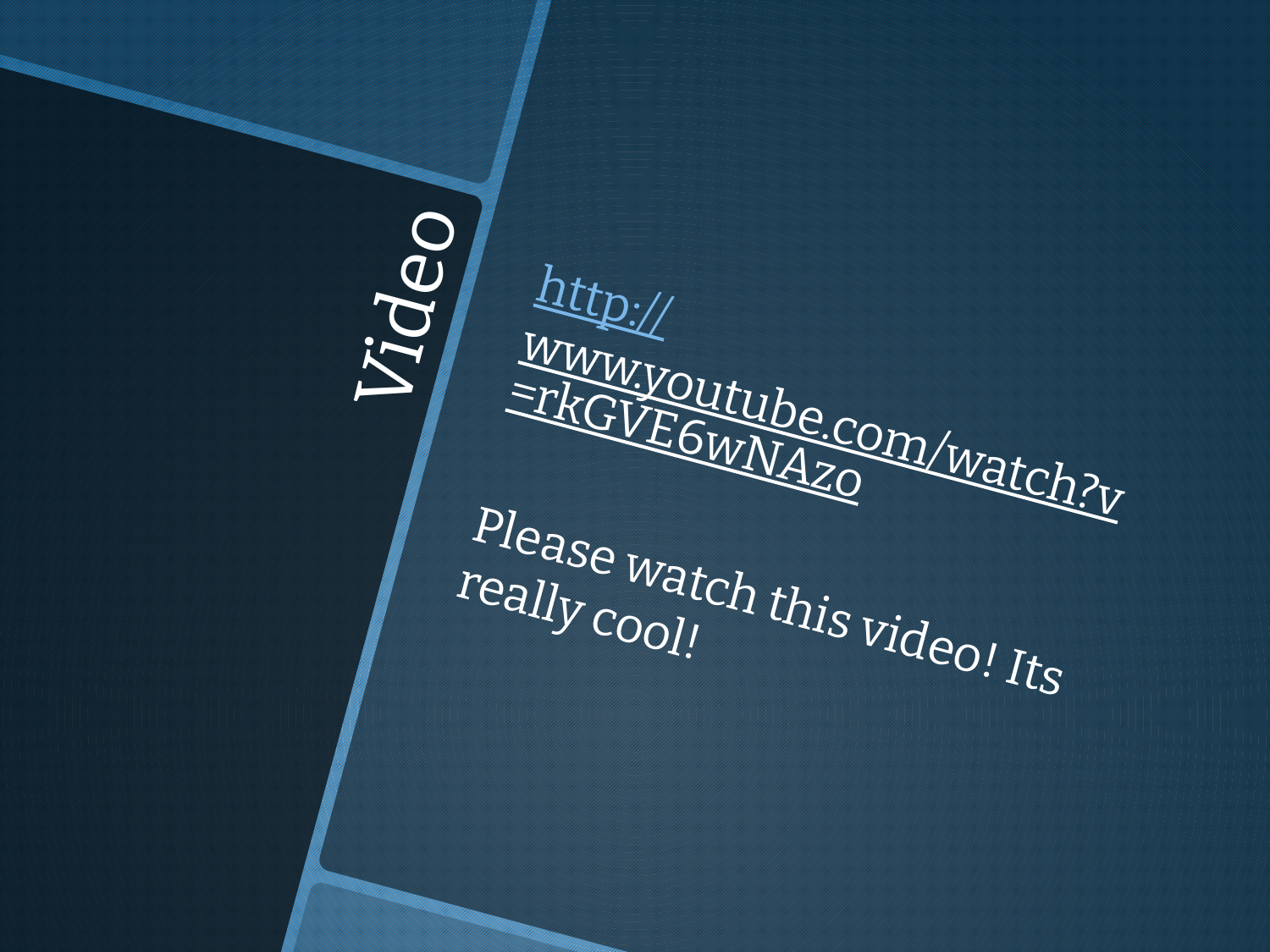

http://www.youtube.com/watch?v=rkGVE6wNAzo
Please watch this video! Its really cool!
# Video